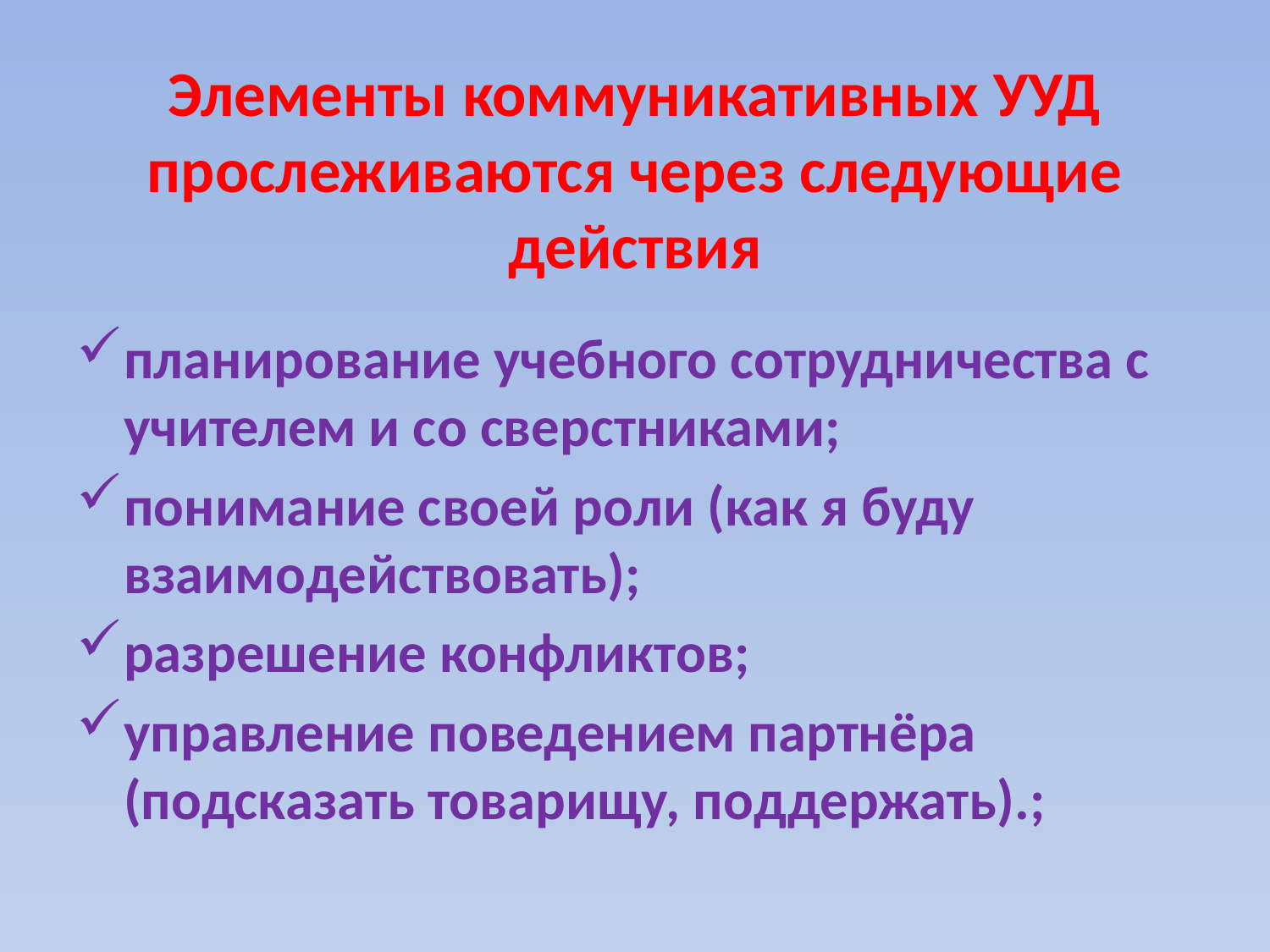

# Элементы коммуникативных УУД прослеживаются через следующие действия
планирование учебного сотрудничества с учителем и со сверстниками;
понимание своей роли (как я буду взаимодействовать);
разрешение конфликтов;
управление поведением партнёра (подсказать товарищу, поддержать).;